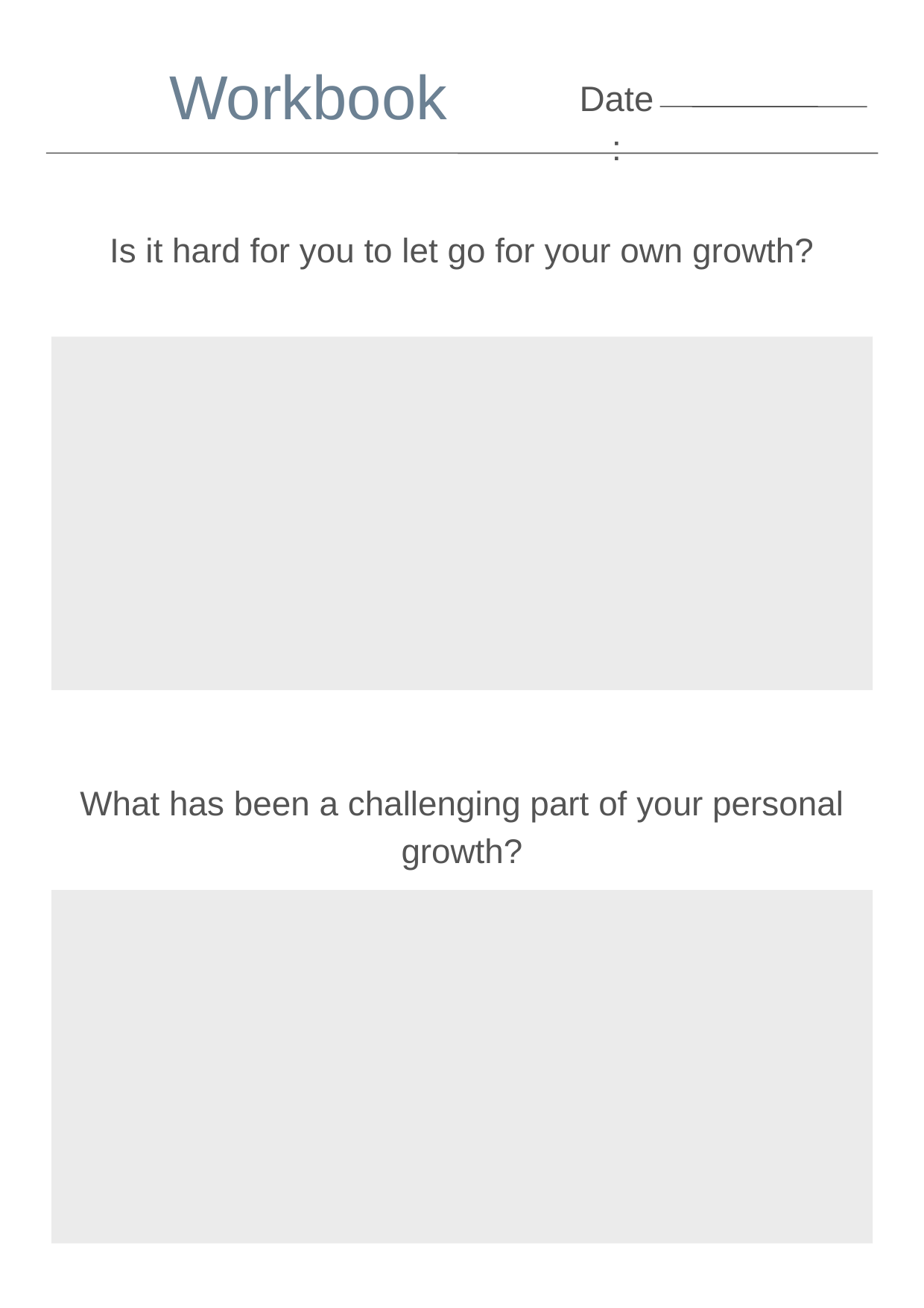

Workbook
Date:

Is it hard for you to let go for your own growth?

What has been a challenging part of your personal growth?